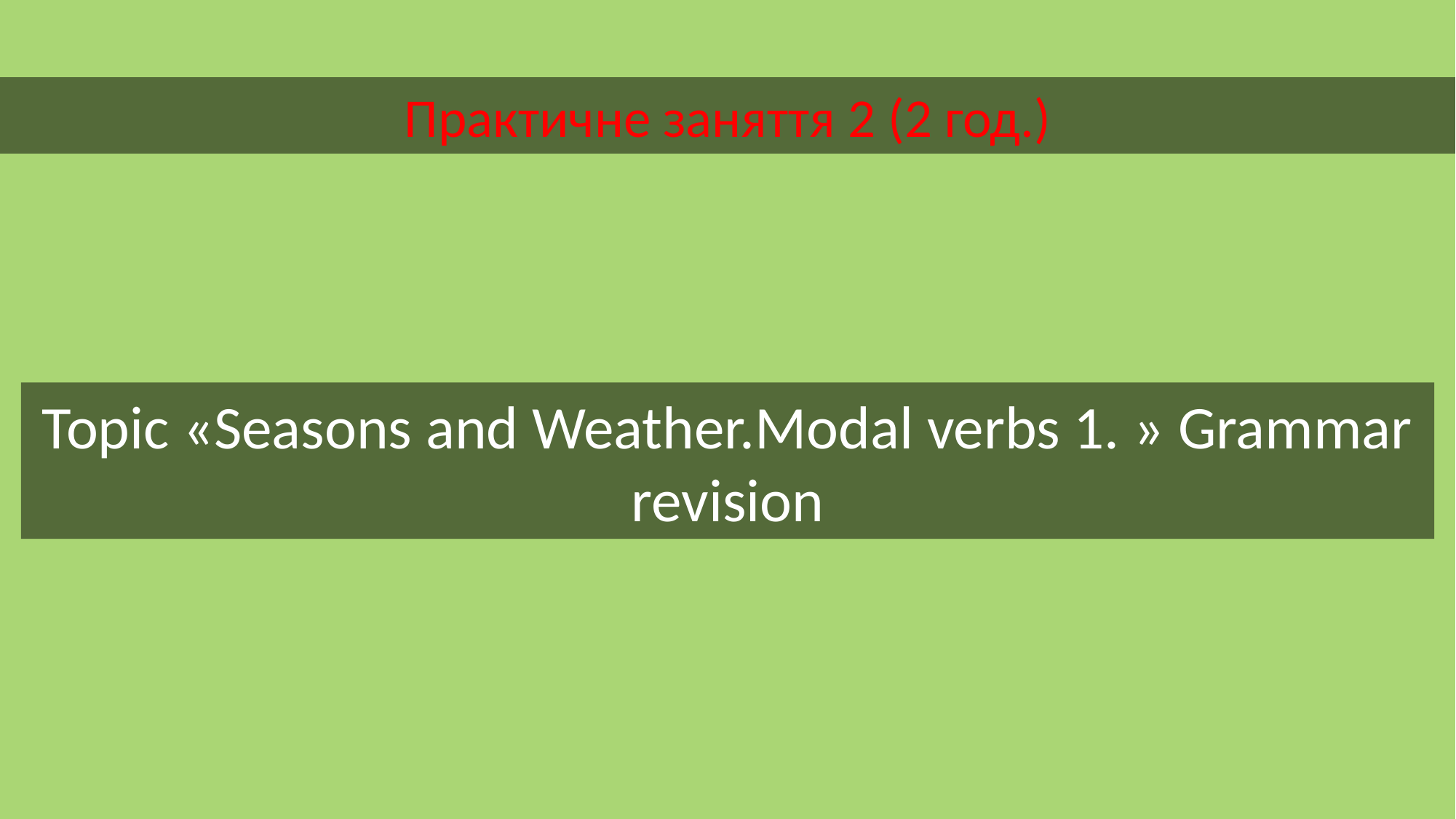

Практичне заняття 2 (2 год.)
Topic «Seasons and Weather.Modal verbs 1. » Grammar revision